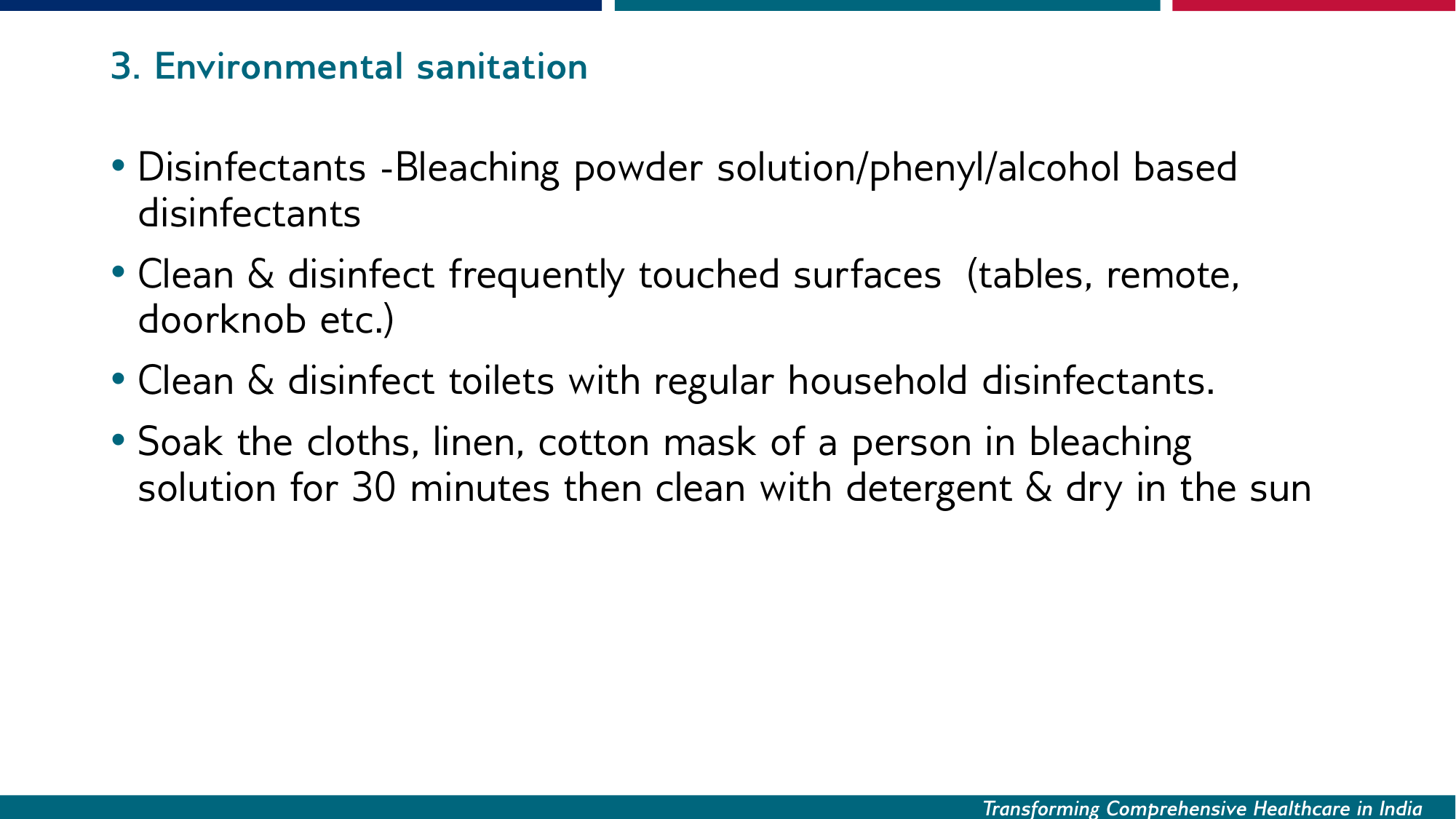

# 3. Environmental sanitation
Disinfectants -Bleaching powder solution/phenyl/alcohol based disinfectants
Clean & disinfect frequently touched surfaces  (tables, remote, doorknob etc.)
Clean & disinfect toilets with regular household disinfectants.
Soak the cloths, linen, cotton mask of a person in bleaching solution for 30 minutes then clean with detergent & dry in the sun